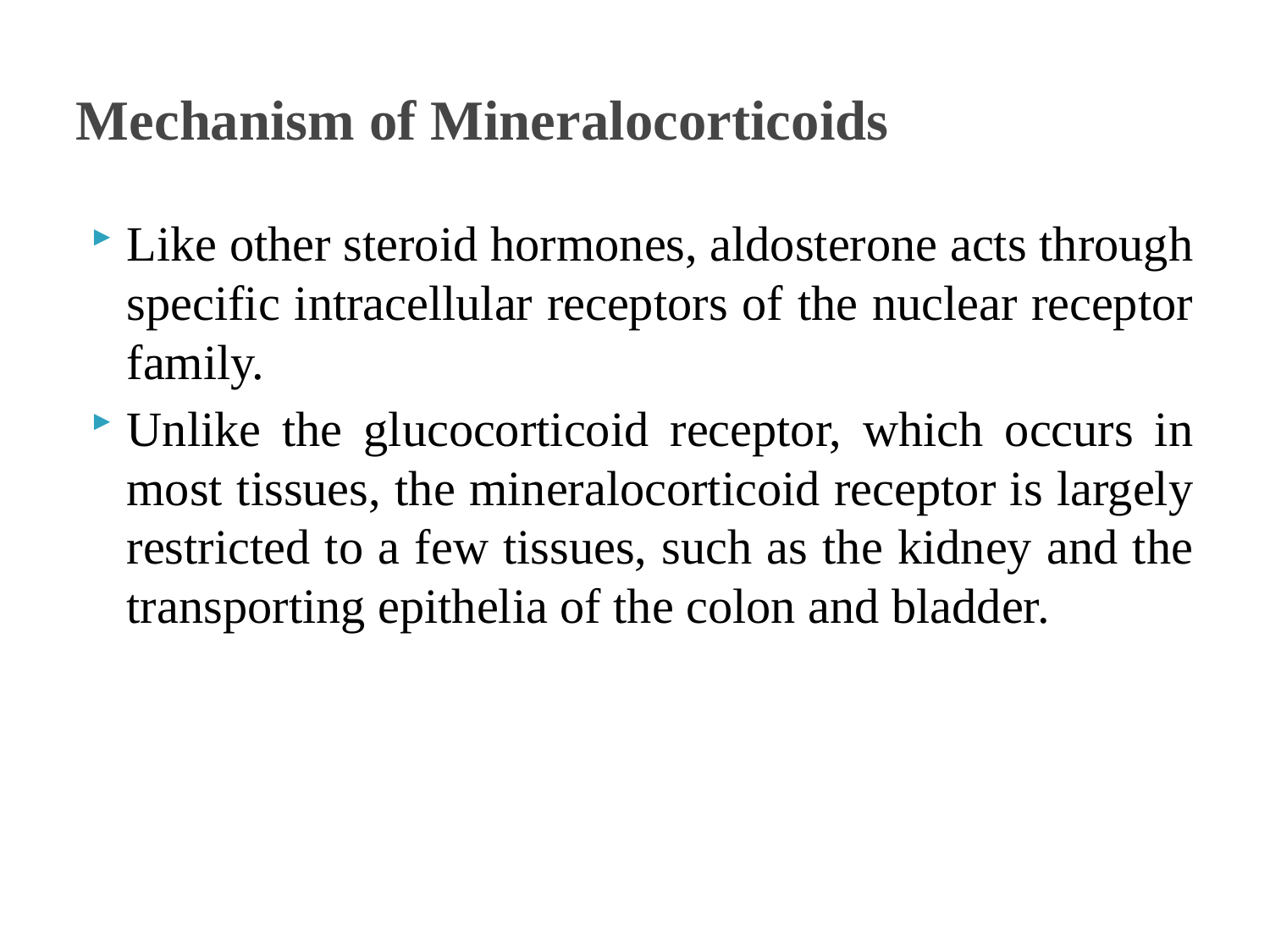

# Mechanism of Mineralocorticoids
Like other steroid hormones, aldosterone acts through specific intracellular receptors of the nuclear receptor family.
Unlike the glucocorticoid receptor, which occurs in most tissues, the mineralocorticoid receptor is largely restricted to a few tissues, such as the kidney and the transporting epithelia of the colon and bladder.